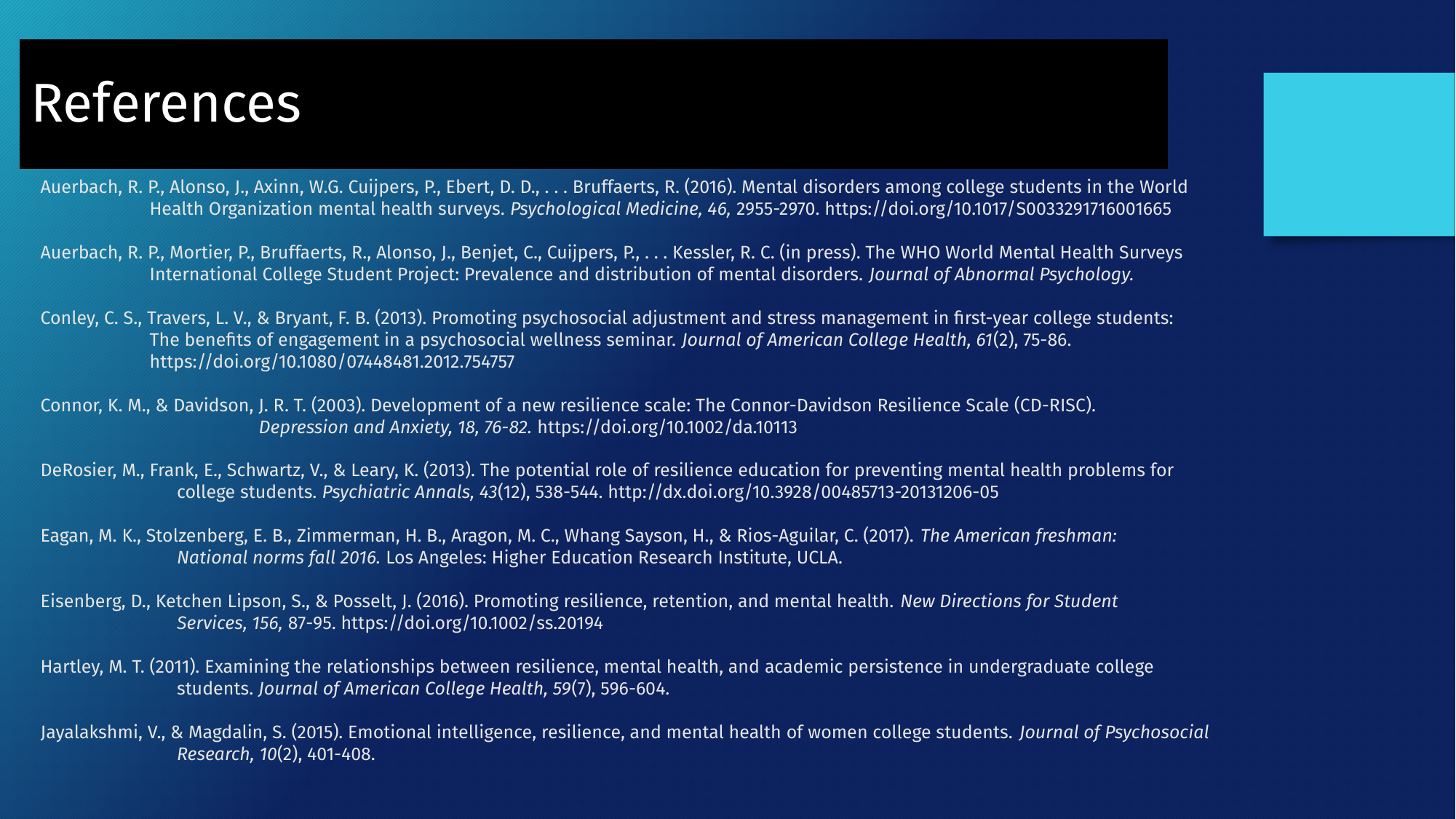

References

Auerbach, R. P., Alonso, J., Axinn, W.G. Cuijpers, P., Ebert, D. D., . . . Bruffaerts, R. (2016). Mental disorders among college students in the World
	Health Organization mental health surveys. Psychological Medicine, 46, 2955-2970. https://doi.org/10.1017/S0033291716001665

Auerbach, R. P., Mortier, P., Bruffaerts, R., Alonso, J., Benjet, C., Cuijpers, P., . . . Kessler, R. C. (in press). The WHO World Mental Health Surveys
	International College Student Project: Prevalence and distribution of mental disorders. Journal of Abnormal Psychology.

Conley, C. S., Travers, L. V., & Bryant, F. B. (2013). Promoting psychosocial adjustment and stress management in first-year college students:
	The benefits of engagement in a psychosocial wellness seminar. Journal of American College Health, 61(2), 75-86.
	https://doi.org/10.1080/07448481.2012.754757

Connor, K. M., & Davidson, J. R. T. (2003). Development of a new resilience scale: The Connor-Davidson Resilience Scale (CD-RISC).
		Depression and Anxiety, 18, 76-82. https://doi.org/10.1002/da.10113

DeRosier, M., Frank, E., Schwartz, V., & Leary, K. (2013). The potential role of resilience education for preventing mental health problems for
		college students. Psychiatric Annals, 43(12), 538-544. http://dx.doi.org/10.3928/00485713-20131206-05

Eagan, M. K., Stolzenberg, E. B., Zimmerman, H. B., Aragon, M. C., Whang Sayson, H., & Rios-Aguilar, C. (2017). The American freshman:
		National norms fall 2016. Los Angeles: Higher Education Research Institute, UCLA.

Eisenberg, D., Ketchen Lipson, S., & Posselt, J. (2016). Promoting resilience, retention, and mental health. New Directions for Student
		Services, 156, 87-95. https://doi.org/10.1002/ss.20194

Hartley, M. T. (2011). Examining the relationships between resilience, mental health, and academic persistence in undergraduate college
		students. Journal of American College Health, 59(7), 596-604.

Jayalakshmi, V., & Magdalin, S. (2015). Emotional intelligence, resilience, and mental health of women college students. Journal of Psychosocial
		Research, 10(2), 401-408.